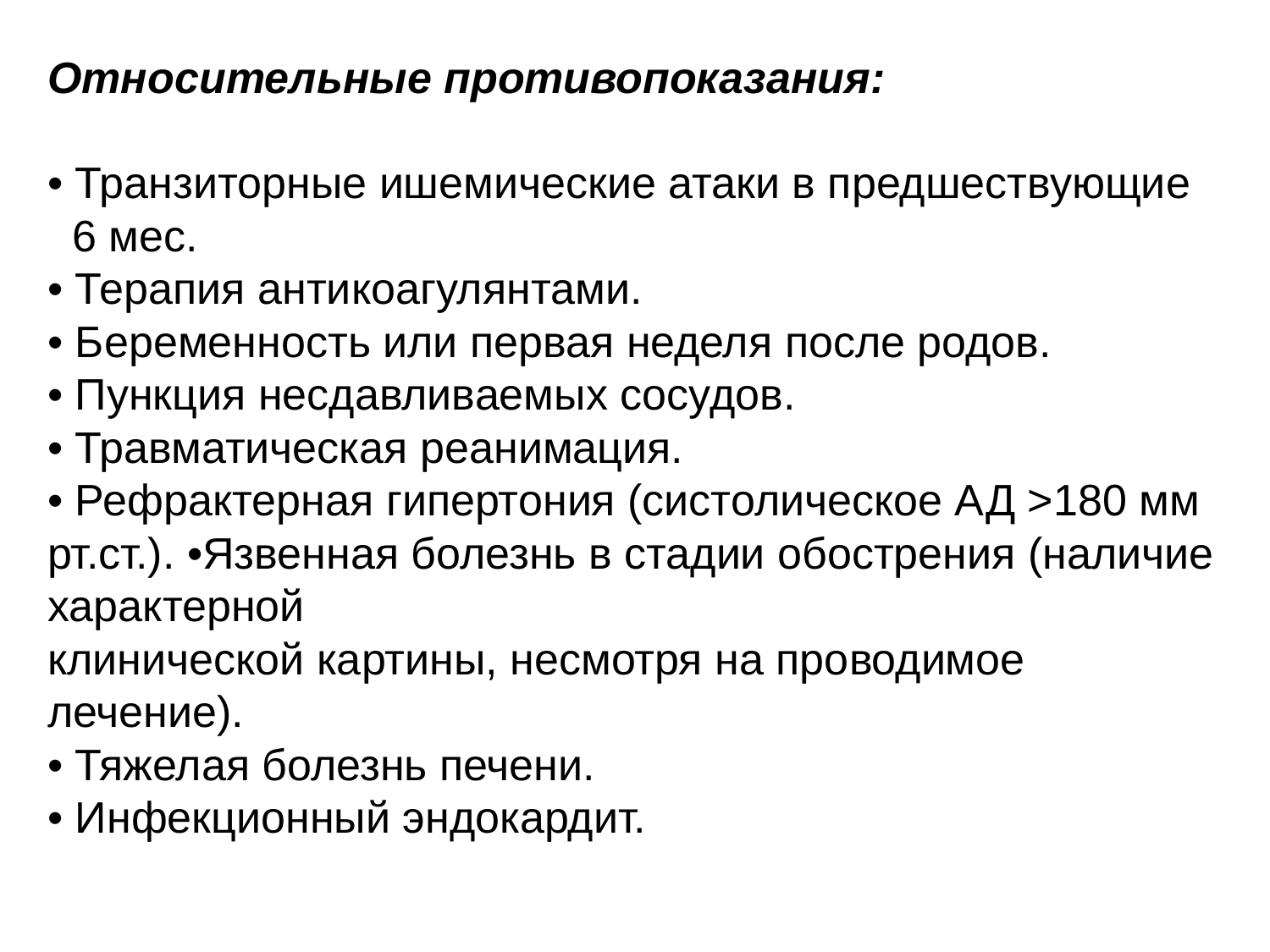

Относительные противопоказания:

• Транзиторные ишемические атаки в предшествующие     6 мес.
• Терапия антикоагулянтами.
• Беременность или первая неделя после родов.
• Пункция несдавливаемых сосудов.
• Травматическая реанимация.
• Рефрактерная гипертония (систолическое АД >180 мм рт.ст.). •Язвенная болезнь в стадии обострения (наличие характерной
клинической картины, несмотря на проводимое лечение).
• Тяжелая болезнь печени.
• Инфекционный эндокардит.